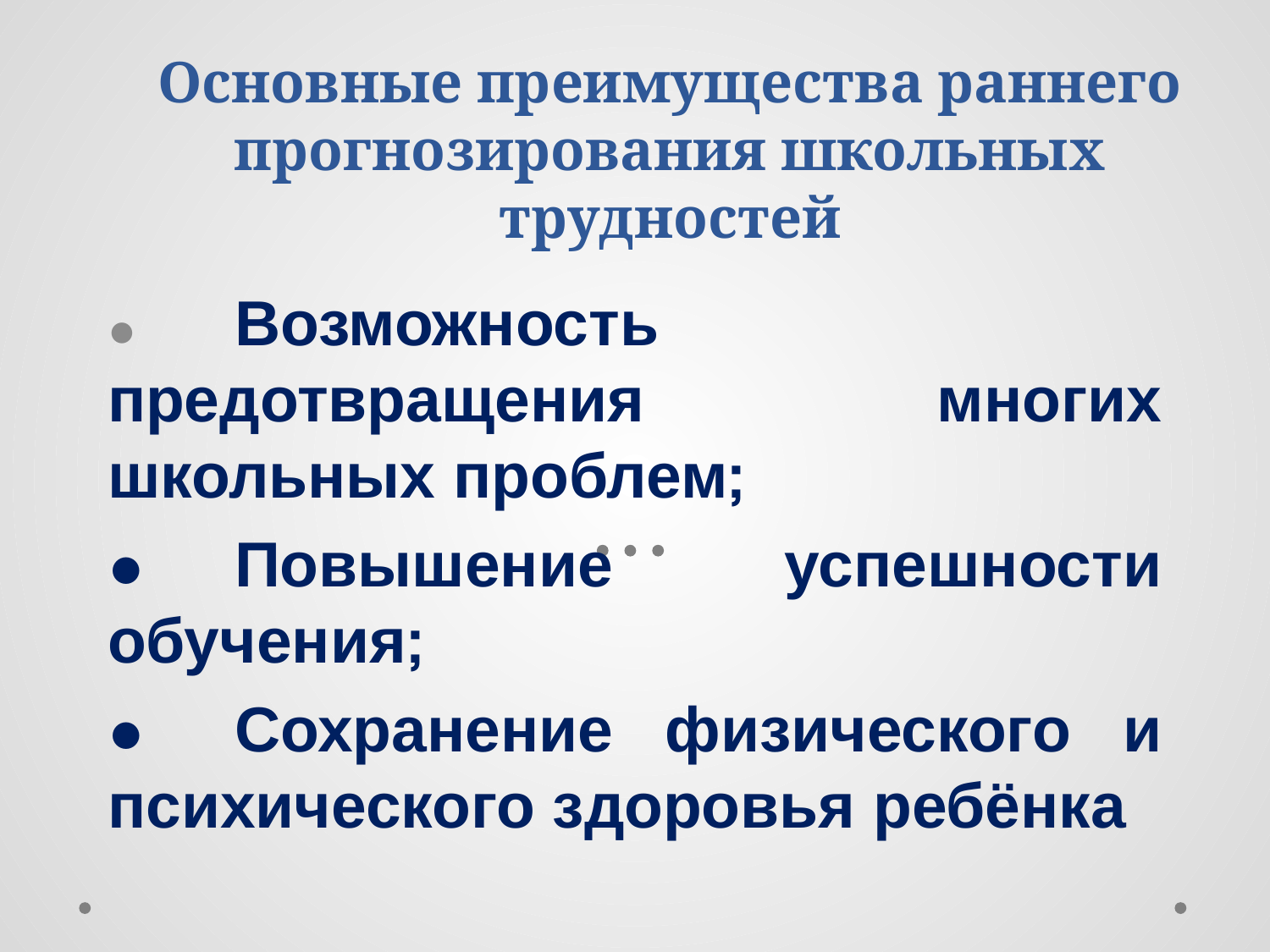

# Основные преимущества раннего прогнозирования школьных трудностей
•	Возможность предотвращения многих школьных проблем;
•	Повышение успешности обучения;
•	Сохранение физического и психического здоровья ребёнка